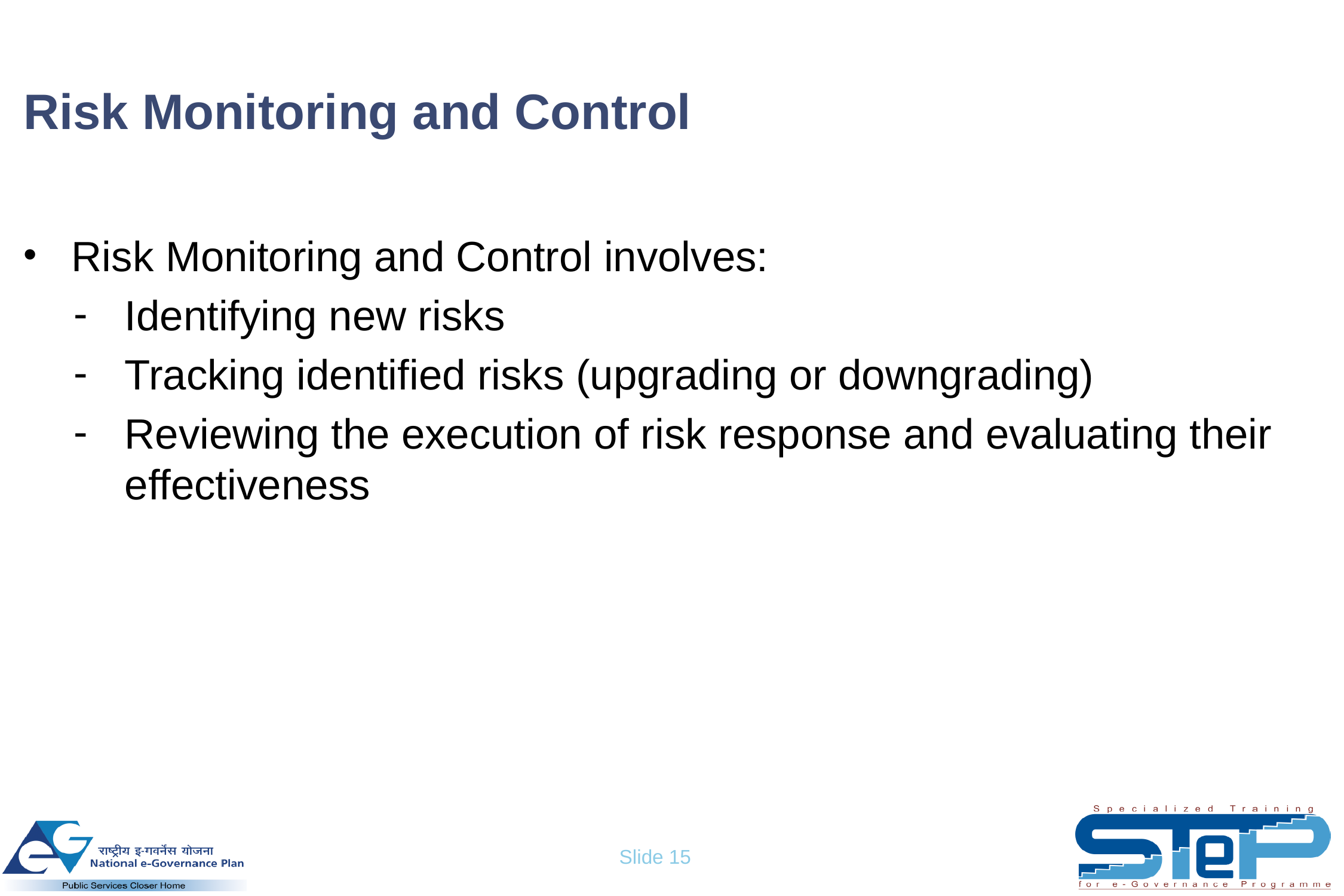

# Risk Monitoring and Control
Risk Monitoring and Control involves:
Identifying new risks
Tracking identified risks (upgrading or downgrading)
Reviewing the execution of risk response and evaluating their effectiveness